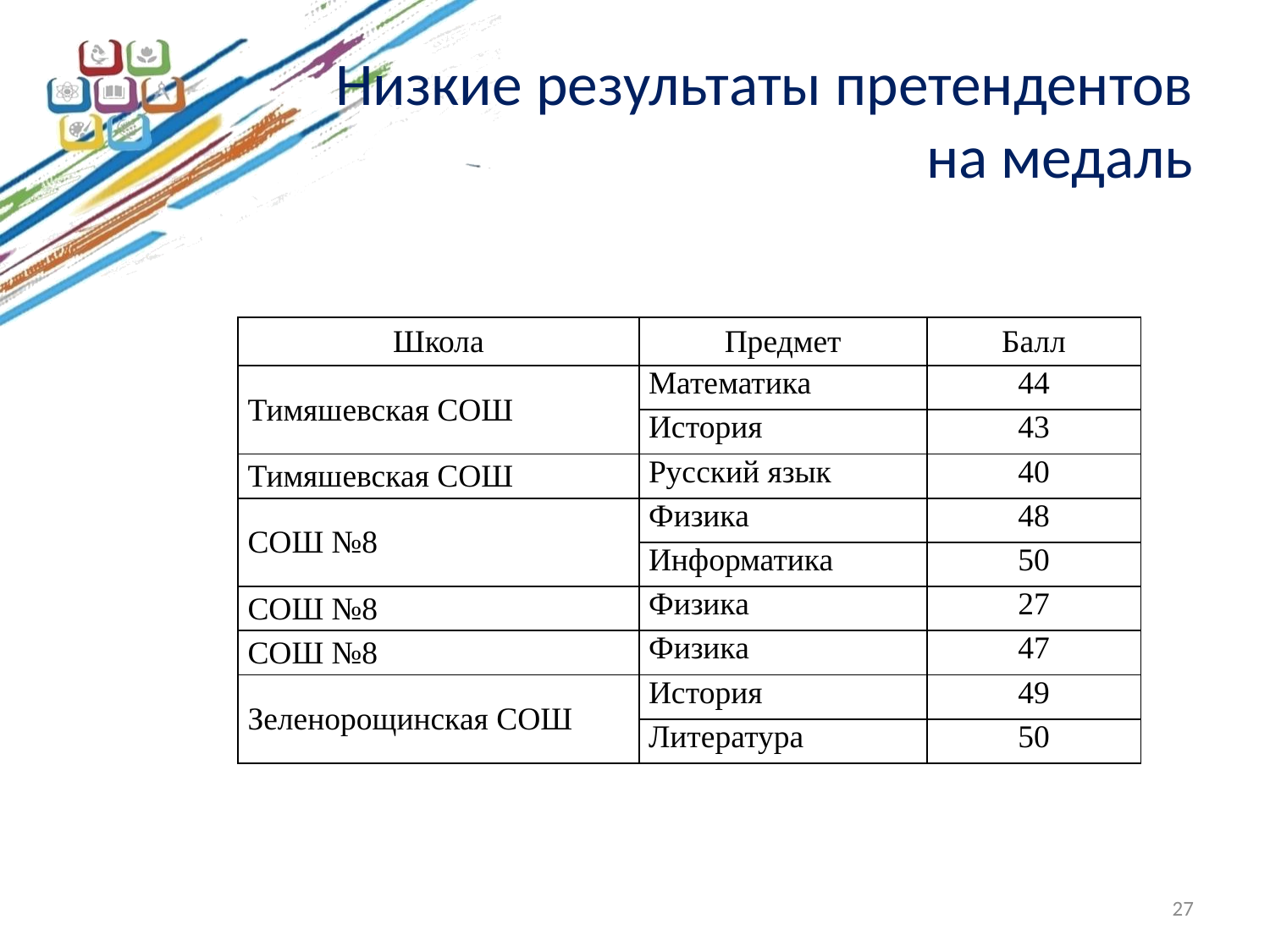

# Низкие результаты претендентов на медаль
| Школа | Предмет | Балл |
| --- | --- | --- |
| Тимяшевская СОШ | Математика | 44 |
|  | История | 43 |
| Тимяшевская СОШ | Русский язык | 40 |
| СОШ №8 | Физика | 48 |
|  | Информатика | 50 |
| СОШ №8 | Физика | 27 |
| СОШ №8 | Физика | 47 |
| Зеленорощинская СОШ | История | 49 |
|  | Литература | 50 |
27